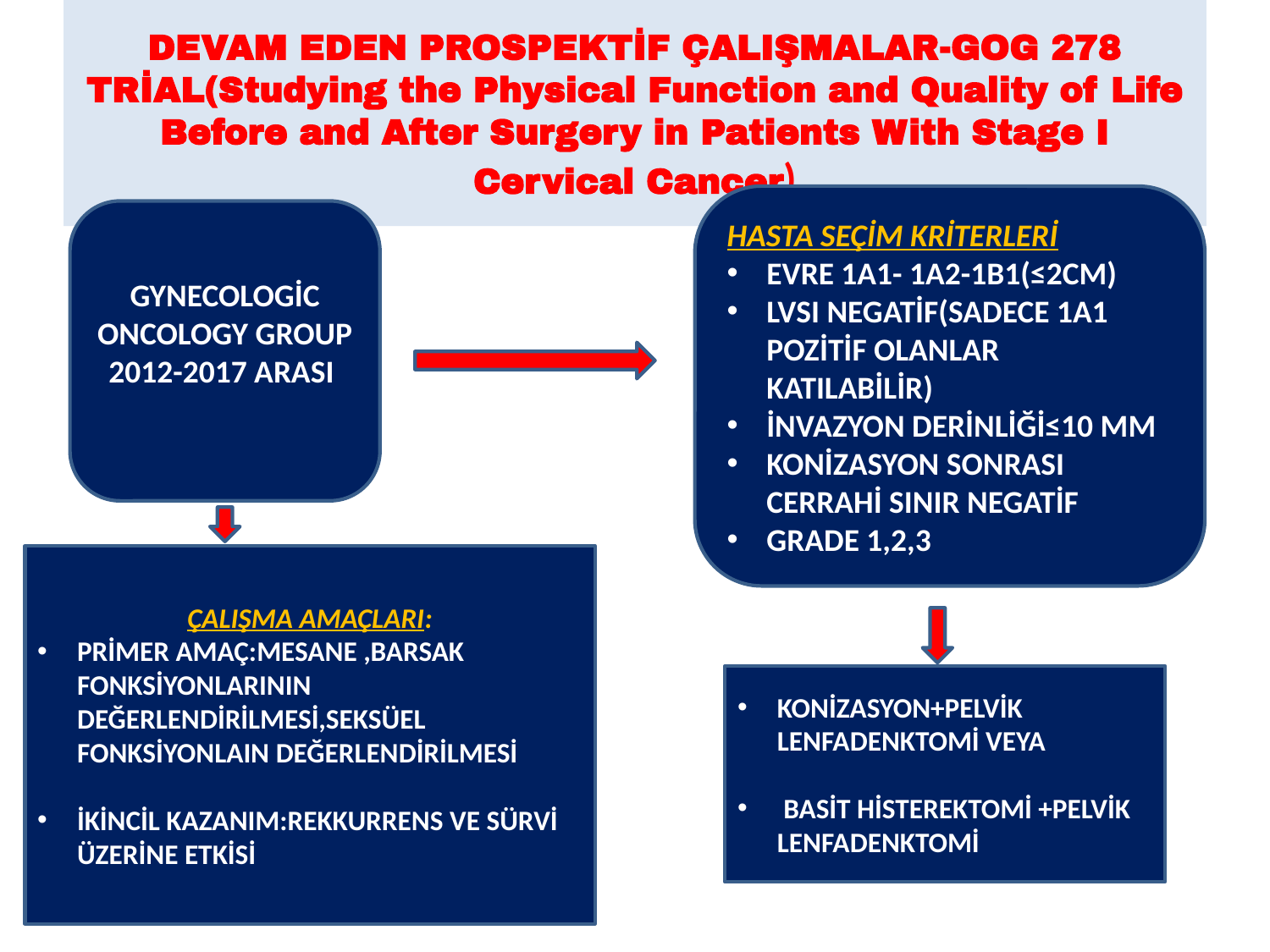

# DEVAM EDEN PROSPEKTİF ÇALIŞMALAR-GOG 278 TRİAL(Studying the Physical Function and Quality of Life Before and After Surgery in Patients With Stage I Cervical Cancer)
HASTA SEÇİM KRİTERLERİ
EVRE 1A1- 1A2-1B1(≤2CM)
LVSI NEGATİF(SADECE 1A1 POZİTİF OLANLAR KATILABİLİR)
İNVAZYON DERİNLİĞİ≤10 MM
KONİZASYON SONRASI CERRAHİ SINIR NEGATİF
GRADE 1,2,3
GYNECOLOGİC ONCOLOGY GROUP
2012-2017 ARASI

ÇALIŞMA AMAÇLARI:
PRİMER AMAÇ:MESANE ,BARSAK FONKSİYONLARININ DEĞERLENDİRİLMESİ,SEKSÜEL FONKSİYONLAIN DEĞERLENDİRİLMESİ

İKİNCİL KAZANIM:REKKURRENS VE SÜRVİ  ÜZERİNE ETKİSİ

KONİZASYON+PELVİK LENFADENKTOMİ VEYA

 BASİT HİSTEREKTOMİ +PELVİK LENFADENKTOMİ